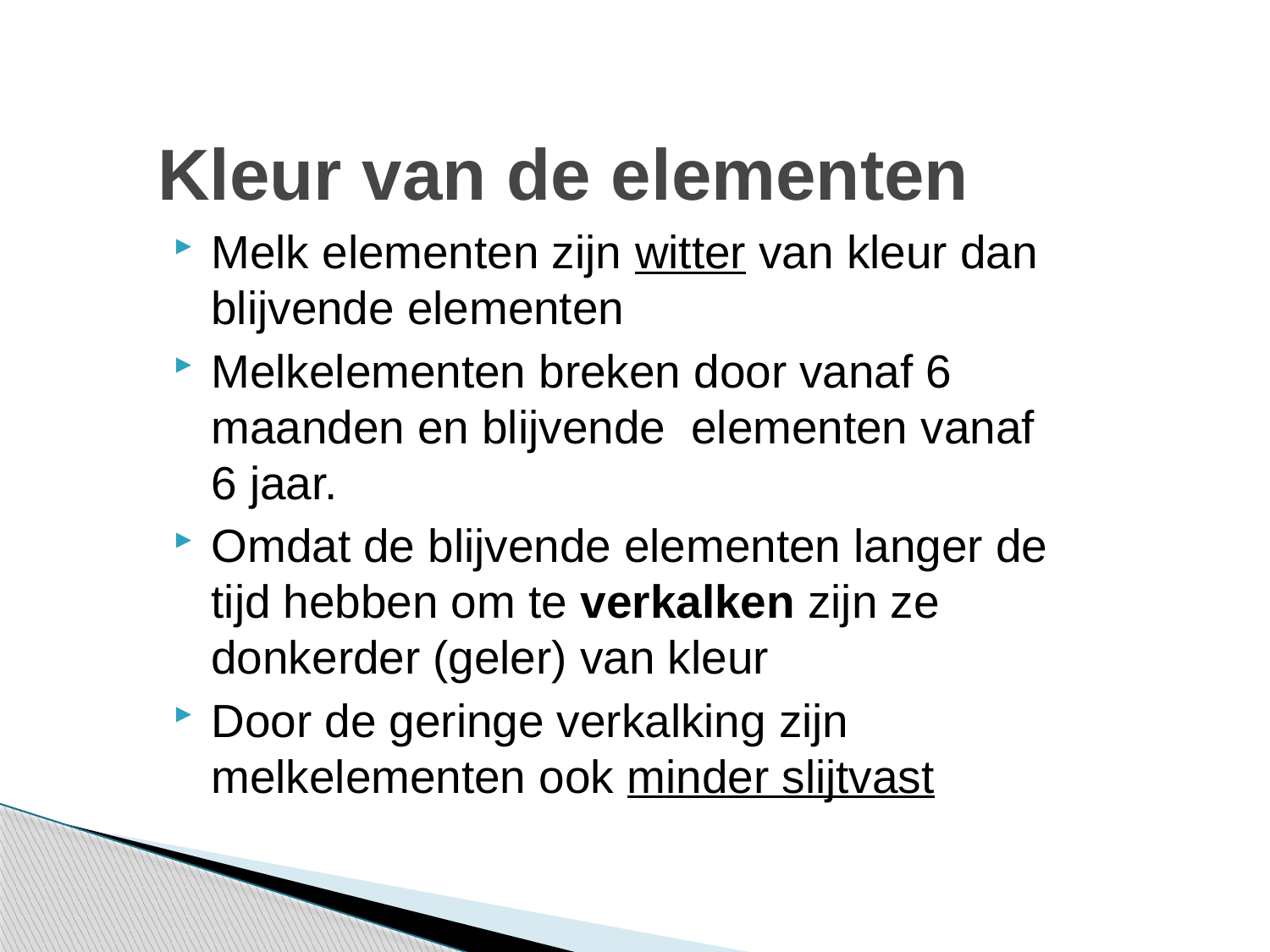

# Kleur van de elementen
Melk elementen zijn witter van kleur dan blijvende elementen
Melkelementen breken door vanaf 6 maanden en blijvende  elementen vanaf 6 jaar.
Omdat de blijvende elementen langer de tijd hebben om te verkalken zijn ze donkerder (geler) van kleur
Door de geringe verkalking zijn melkelementen ook minder slijtvast